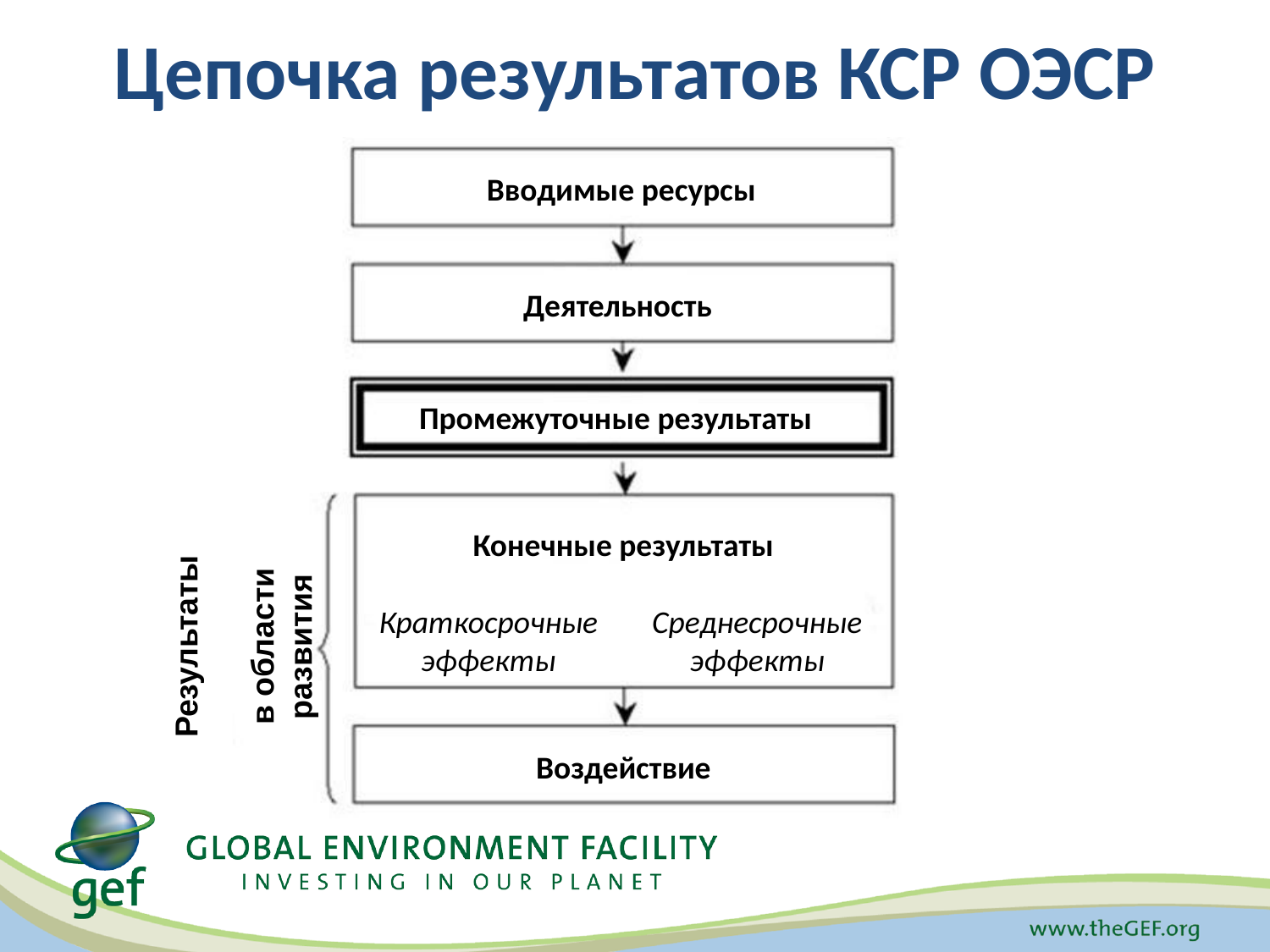

# Цепочка результатов КСР ОЭСР

Вводимые ресурсы
Деятельность
Промежуточные результаты
Конечные результаты
Результаты
в области развития
Краткосрочные эффекты
Среднесрочные эффекты
Воздействие